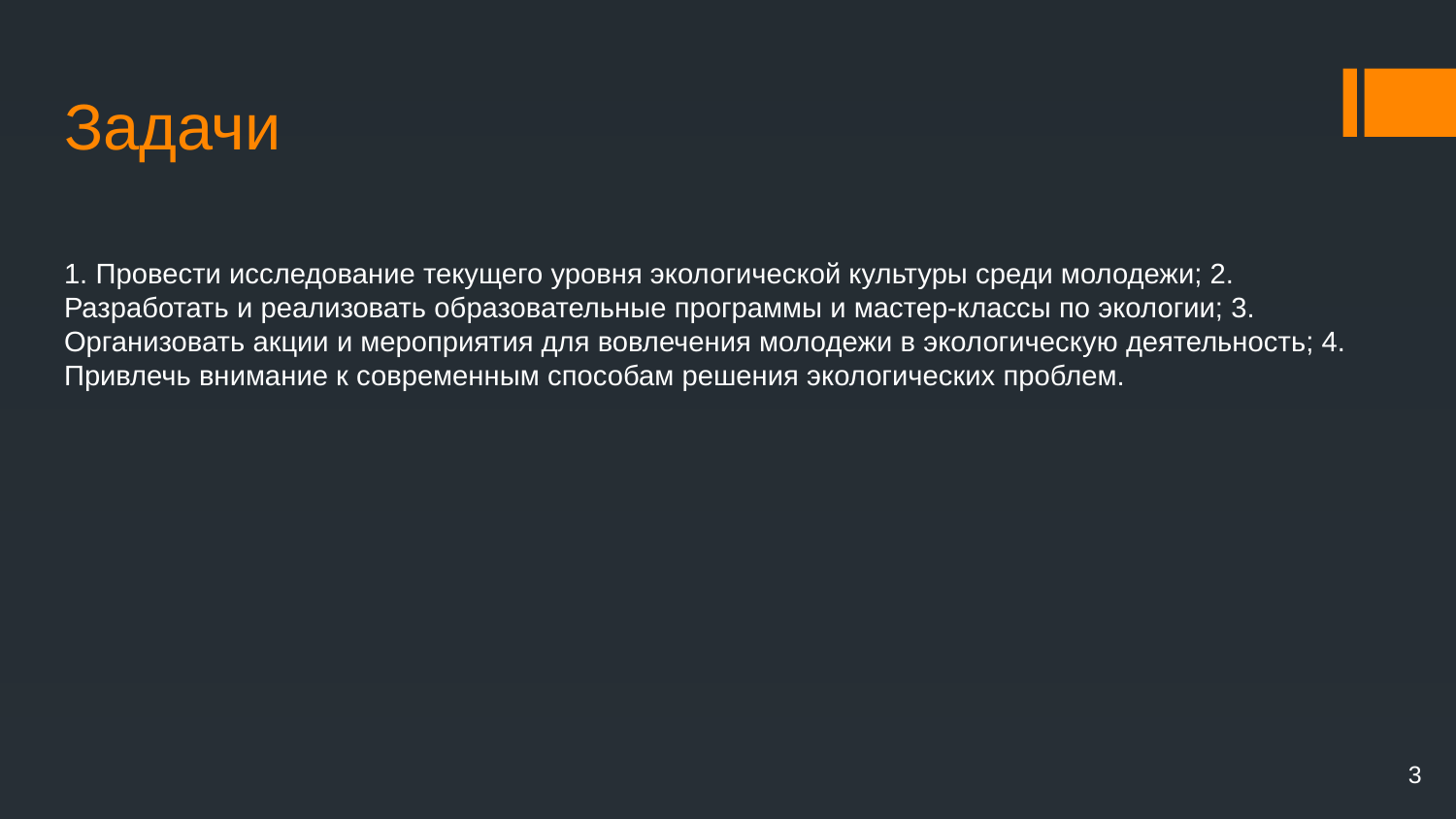

# Задачи
1. Провести исследование текущего уровня экологической культуры среди молодежи; 2. Разработать и реализовать образовательные программы и мастер-классы по экологии; 3. Организовать акции и мероприятия для вовлечения молодежи в экологическую деятельность; 4. Привлечь внимание к современным способам решения экологических проблем.
3